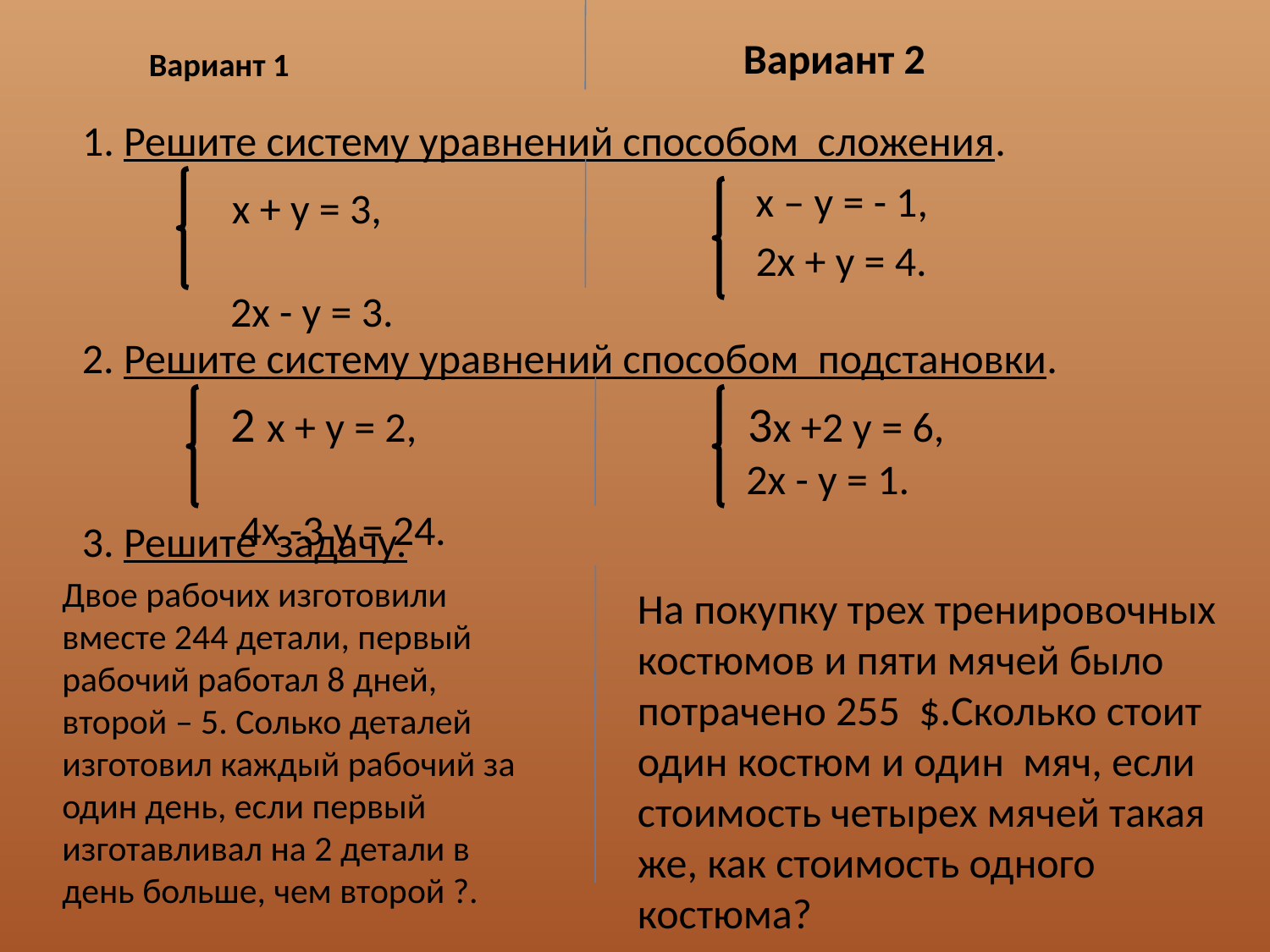

Вариант 1
         Вариант 2
# 1. Решите систему уравнений способом  сложения.

 х + у = 3,
 2х - у = 3.
   х – у = - 1,
   2х + у = 4.

2. Решите систему уравнений способом  подстановки.

2 х + у = 2,
 4х -3 у = 24.

 3х +2 у = 6,
 2х - у = 1.
3. Решите  задачу.
Двое рабочих изготовили вместе 244 детали, первый рабочий работал 8 дней, второй – 5. Солько деталей изготовил каждый рабочий за один день, если первый изготавливал на 2 детали в день больше, чем второй ?.
На покупку трех тренировочных костюмов и пяти мячей было потрачено 255  $.Сколько стоит один костюм и один  мяч, если стоимость четырех мячей такая же, как стоимость одного костюма?